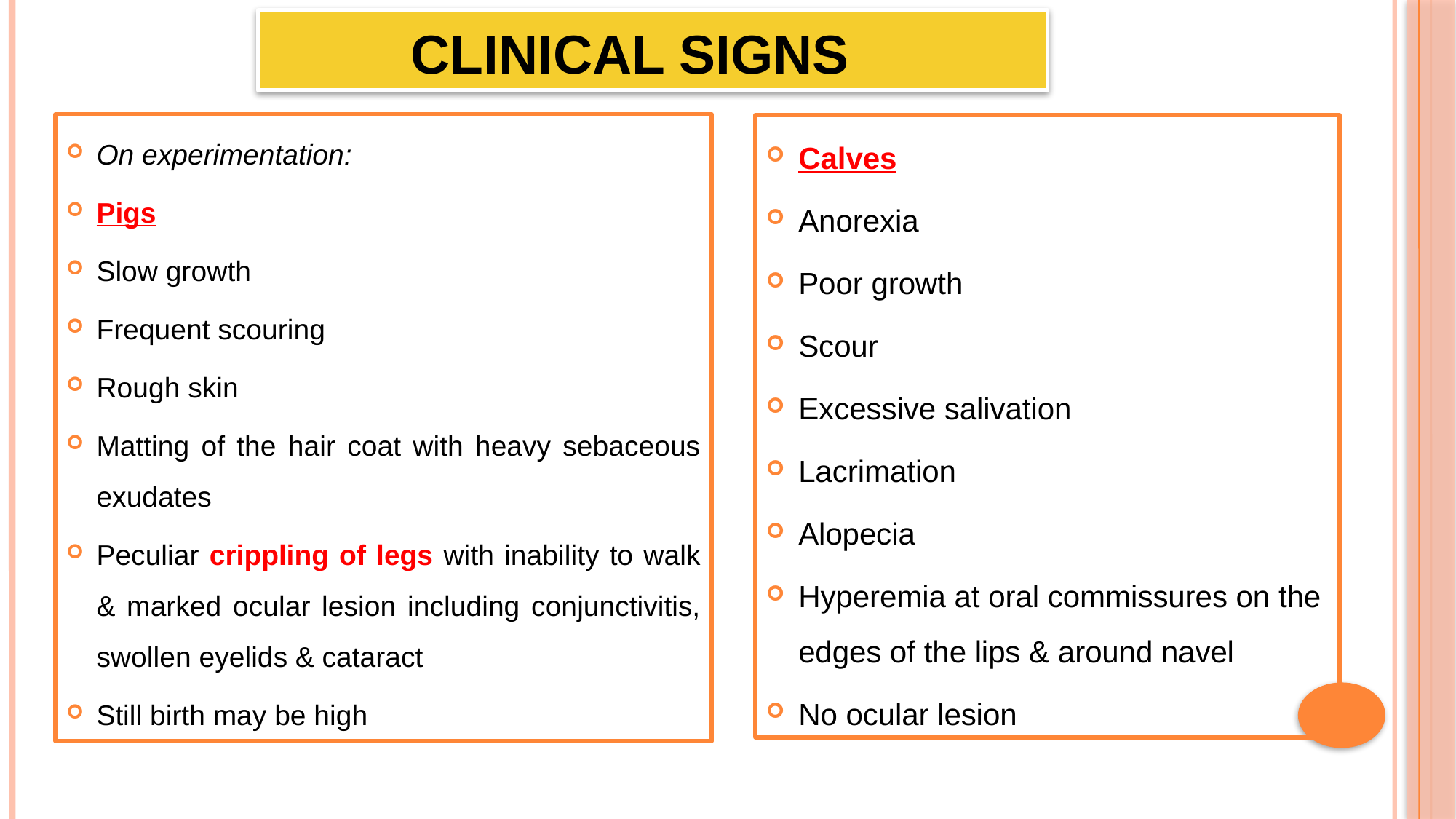

Clinical signs
On experimentation:
Pigs
Slow growth
Frequent scouring
Rough skin
Matting of the hair coat with heavy sebaceous exudates
Peculiar crippling of legs with inability to walk & marked ocular lesion including conjunctivitis, swollen eyelids & cataract
Still birth may be high

Calves
Anorexia
Poor growth
Scour
Excessive salivation
Lacrimation
Alopecia
Hyperemia at oral commissures on the edges of the lips & around navel
No ocular lesion